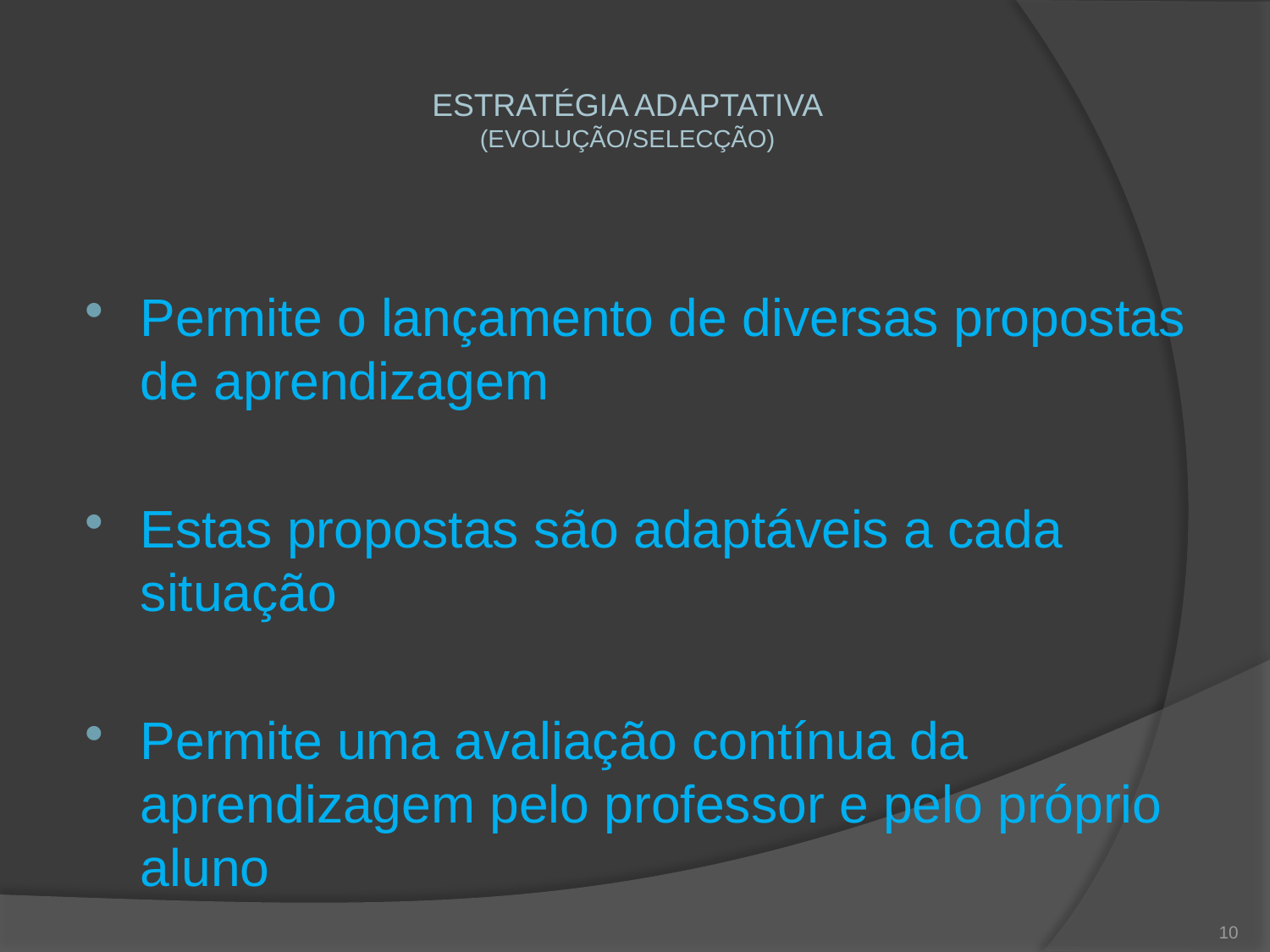

# ESTRATÉGIA ADAPTATIVA (evolução/selecção)
Permite o lançamento de diversas propostas de aprendizagem

Estas propostas são adaptáveis a cada situação

Permite uma avaliação contínua da aprendizagem pelo professor e pelo próprio aluno

10